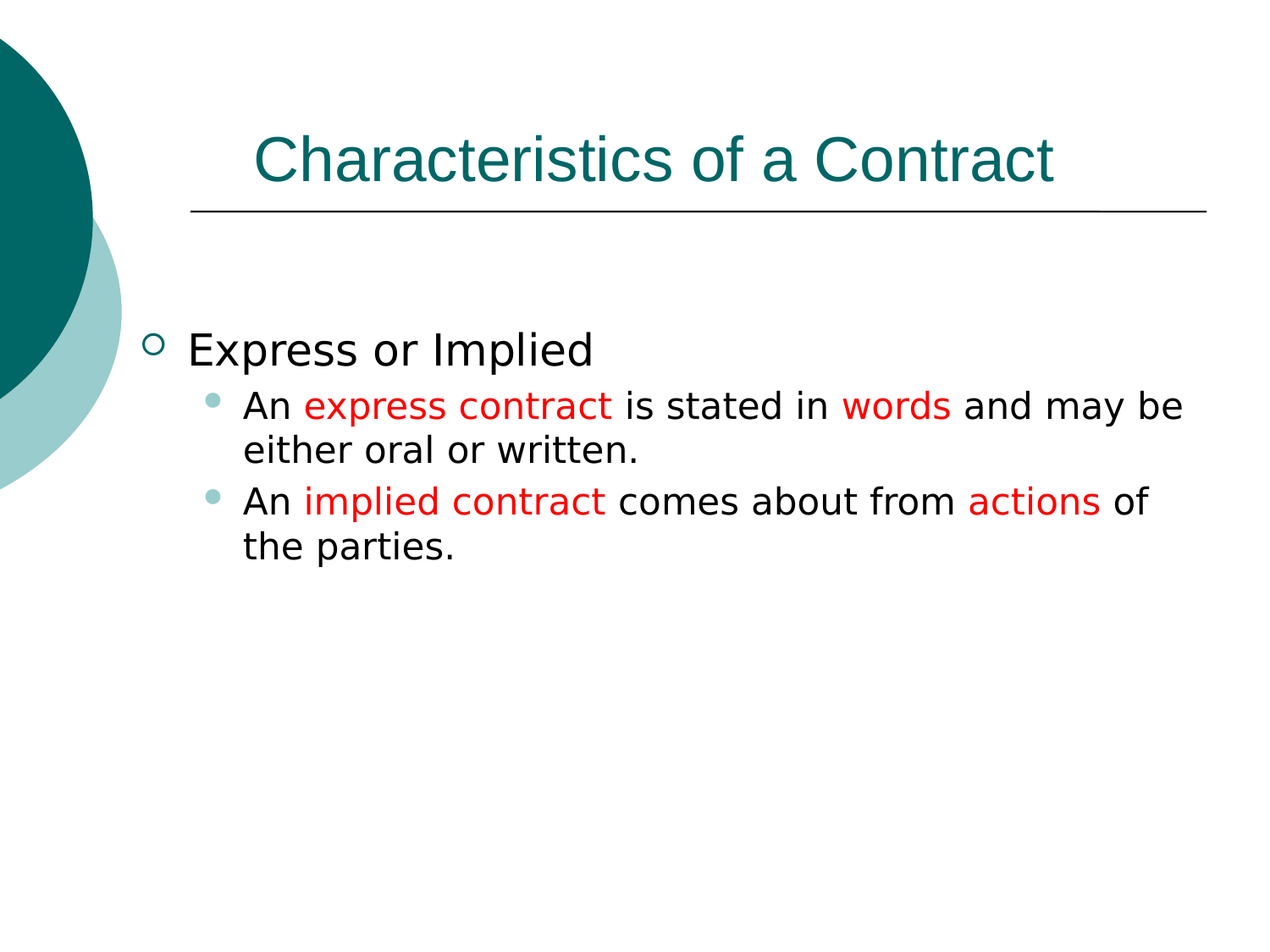

Characteristics of a Contract

Express or Implied
An express contract is stated in words and may be either oral or written.
An implied contract comes about from actions of the parties.